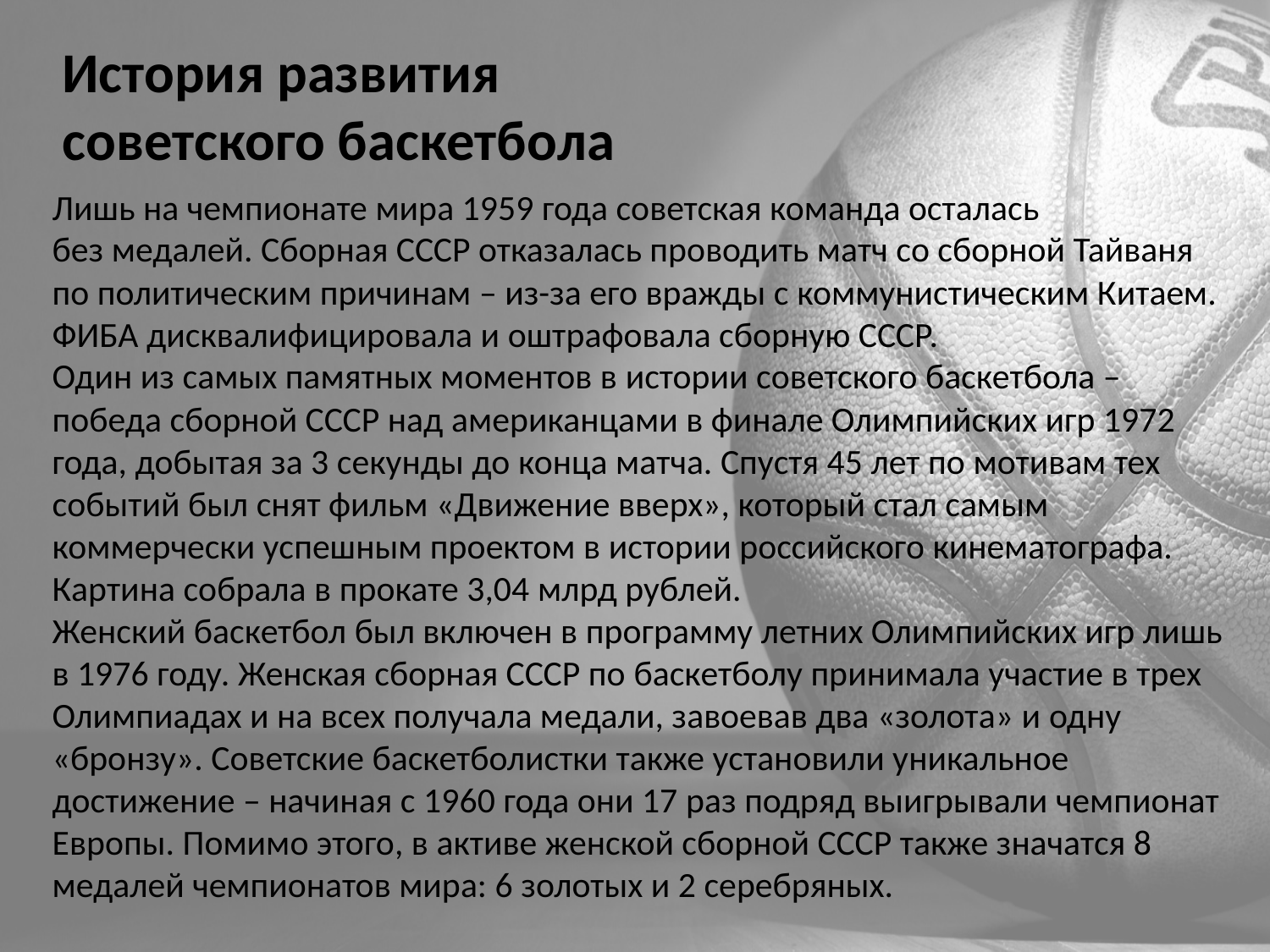

История развития советского баскетбола
Лишь на чемпионате мира 1959 года советская команда осталась без медалей. Сборная СССР отказалась проводить матч со сборной Тайваня по политическим причинам – из-за его вражды с коммунистическим Китаем. ФИБА дисквалифицировала и оштрафовала сборную СССР.
Один из самых памятных моментов в истории советского баскетбола – победа сборной СССР над американцами в финале Олимпийских игр 1972 года, добытая за 3 секунды до конца матча. Спустя 45 лет по мотивам тех событий был снят фильм «Движение вверх», который стал самым коммерчески успешным проектом в истории российского кинематографа. Картина собрала в прокате 3,04 млрд рублей.
Женский баскетбол был включен в программу летних Олимпийских игр лишь в 1976 году. Женская сборная СССР по баскетболу принимала участие в трех Олимпиадах и на всех получала медали, завоевав два «золота» и одну «бронзу». Советские баскетболистки также установили уникальное достижение – начиная с 1960 года они 17 раз подряд выигрывали чемпионат Европы. Помимо этого, в активе женской сборной СССР также значатся 8 медалей чемпионатов мира: 6 золотых и 2 серебряных.